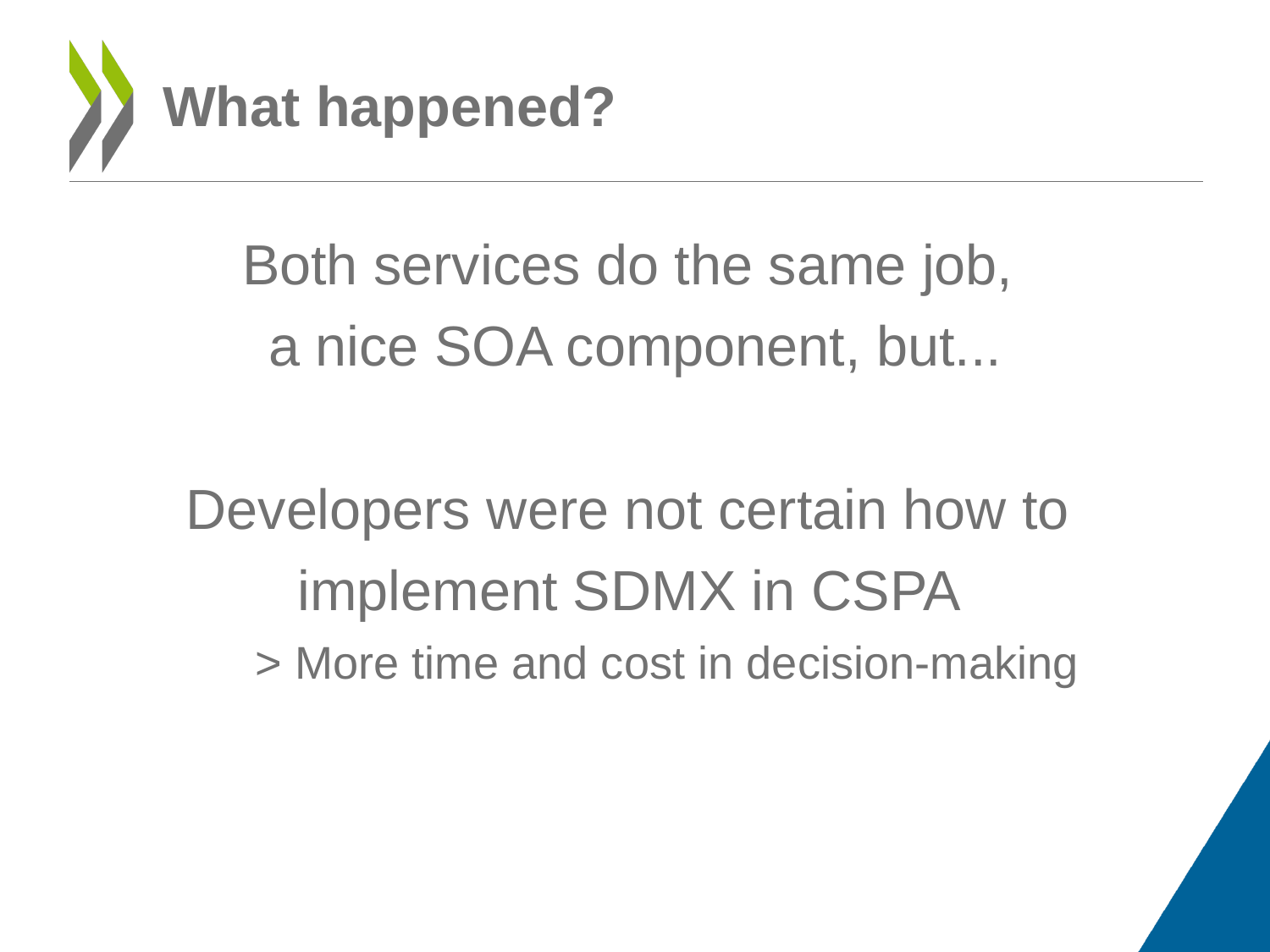

# What happened?
Both services do the same job,
a nice SOA component, but...

Developers were not certain how to
implement SDMX in CSPA
> More time and cost in decision-making